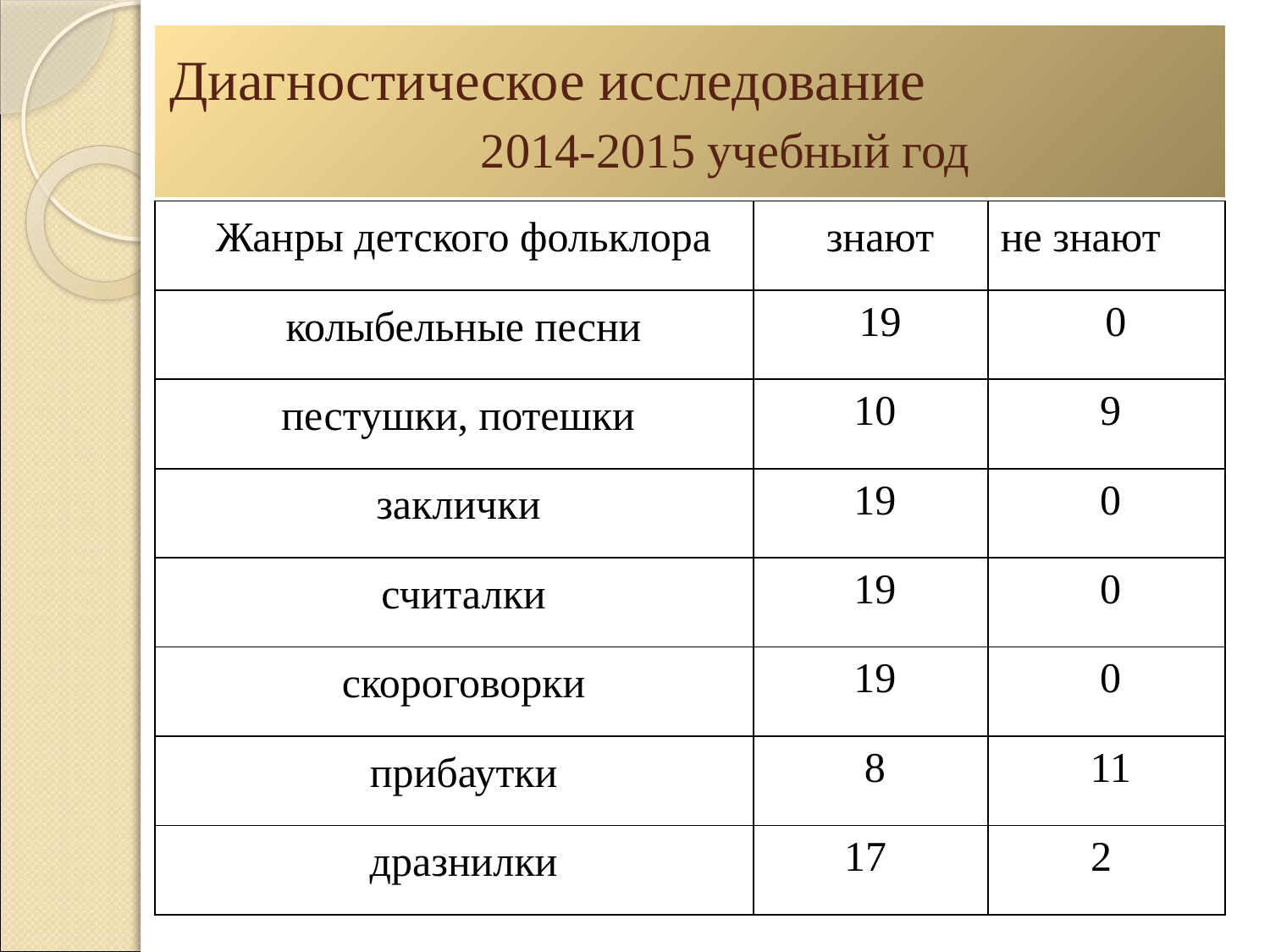

# Диагностическое исследование                          2014-2015 учебный год
| Жанры детского фольклора | знают | не знают |
| --- | --- | --- |
| колыбельные песни | 19 | 0 |
| пестушки, потешки | 10 | 9 |
| заклички | 19 | 0 |
| считалки | 19 | 0 |
| скороговорки | 19 | 0 |
| прибаутки | 8 | 11 |
| дразнилки | 17 | 2 |